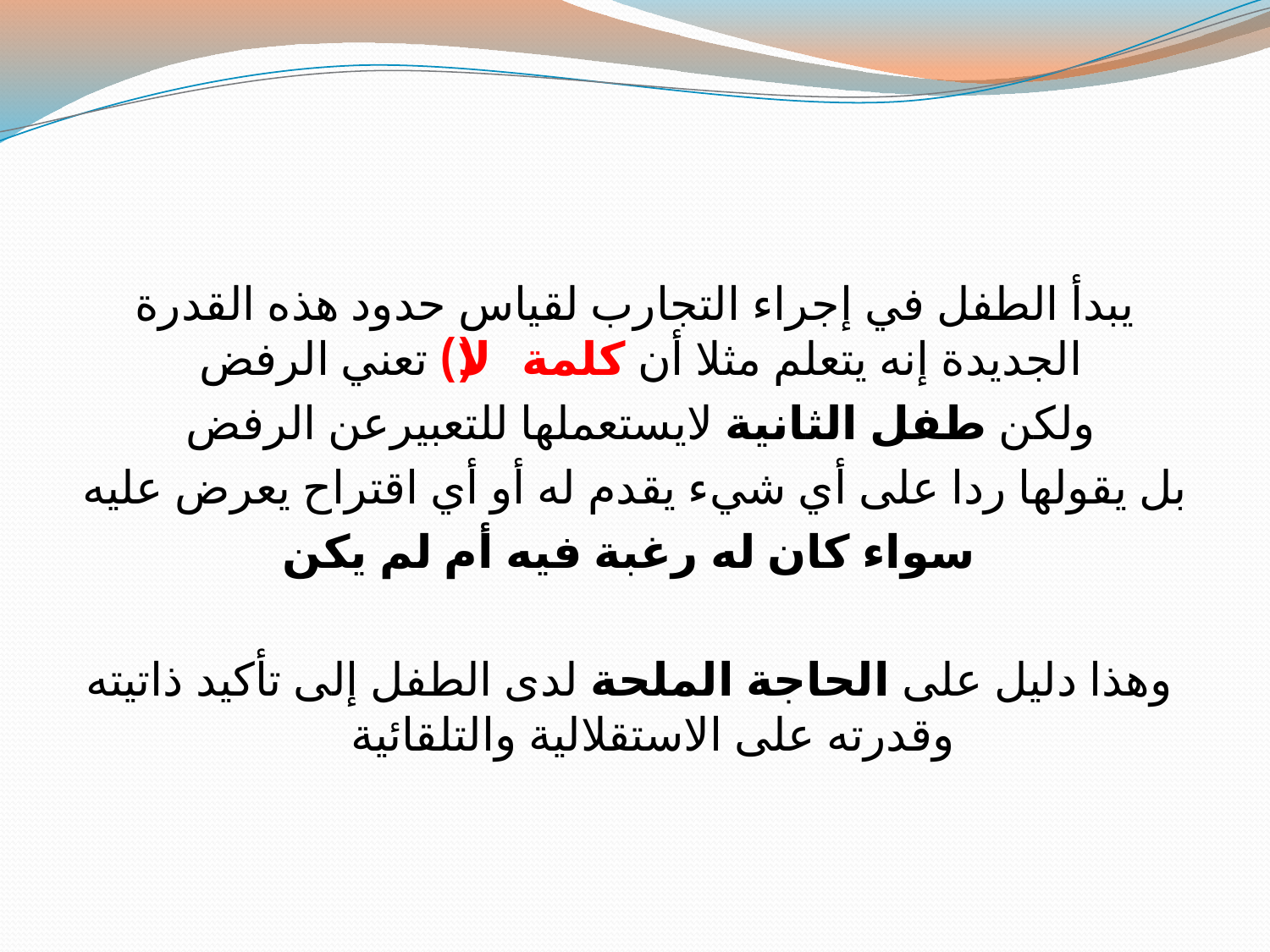

يبدأ الطفل في إجراء التجارب لقياس حدود هذه القدرة الجديدة إنه يتعلم مثلا أن كلمة (لا) تعني الرفض
ولكن طفل الثانية لايستعملها للتعبيرعن الرفض
بل يقولها ردا على أي شيء يقدم له أو أي اقتراح يعرض عليه
 سواء كان له رغبة فيه أم لم يكن

 وهذا دليل على الحاجة الملحة لدى الطفل إلى تأكيد ذاتيته وقدرته على الاستقلالية والتلقائية